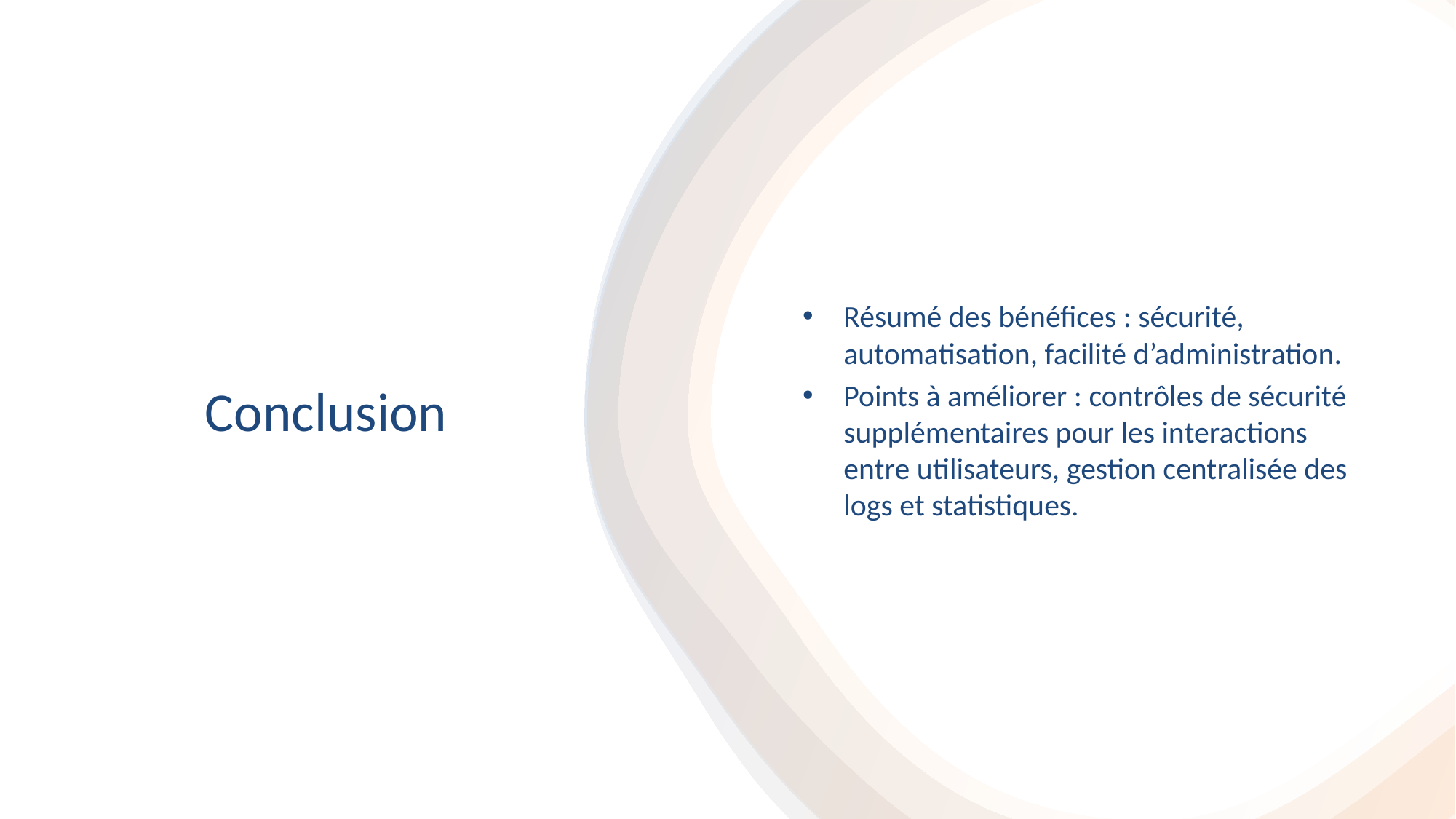

Résumé des bénéfices : sécurité, automatisation, facilité d’administration.
Points à améliorer : contrôles de sécurité supplémentaires pour les interactions entre utilisateurs, gestion centralisée des logs et statistiques.

# Conclusion